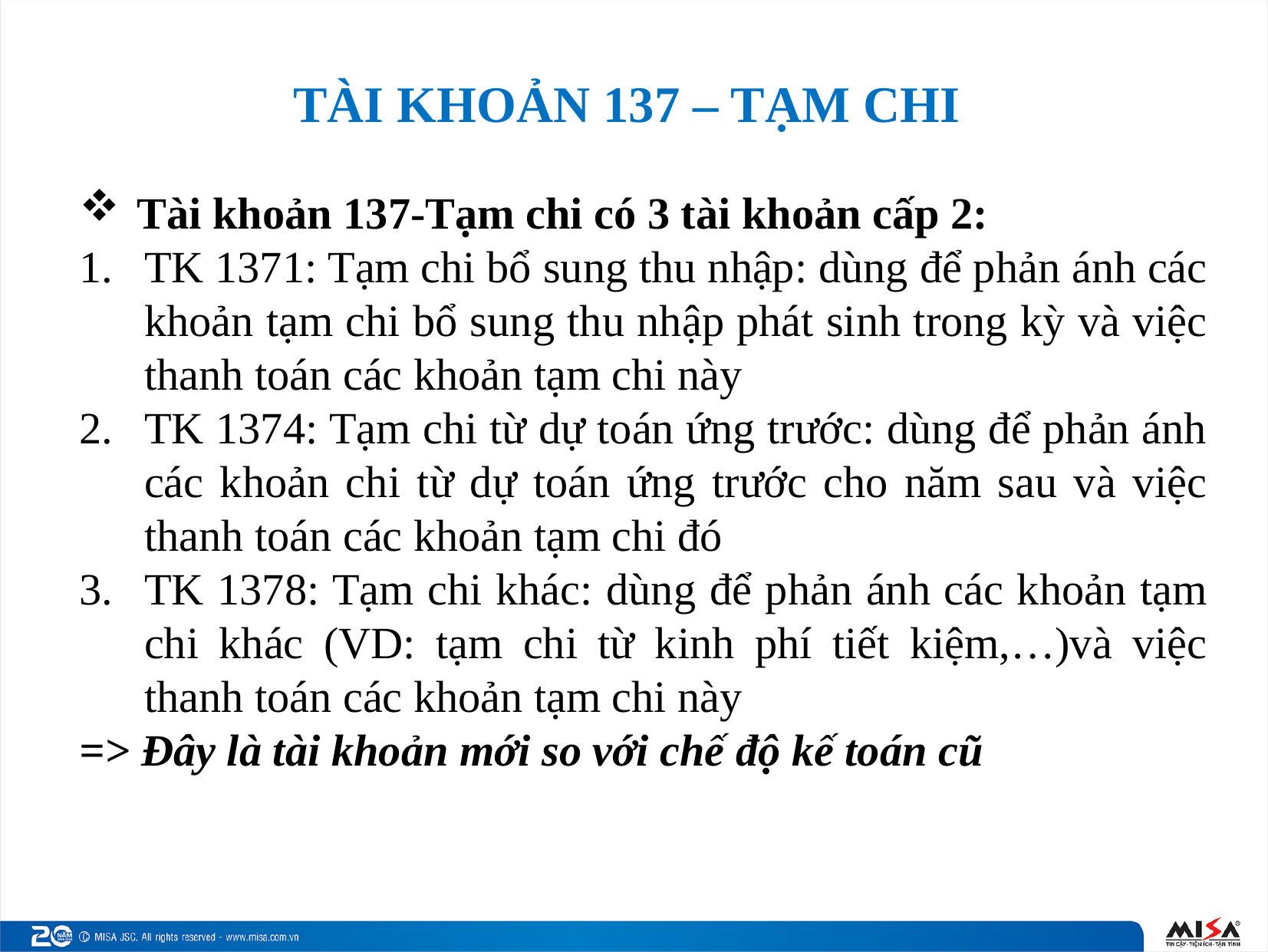

# TÀI KHOẢN 137 – TẠM CHI
Tài khoản 137-Tạm chi có 3 tài khoản cấp 2:
TK 1371: Tạm chi bổ sung thu nhập: dùng để phản ánh các khoản tạm chi bổ sung thu nhập phát sinh trong kỳ và việc thanh toán các khoản tạm chi này
TK 1374: Tạm chi từ dự toán ứng trước: dùng để phản ánh các khoản chi từ dự toán ứng trước cho năm sau và việc thanh toán các khoản tạm chi đó
TK 1378: Tạm chi khác: dùng để phản ánh các khoản tạm chi khác (VD: tạm chi từ kinh phí tiết kiệm,…)và việc thanh toán các khoản tạm chi này
=> Đây là tài khoản mới so với chế độ kế toán cũ